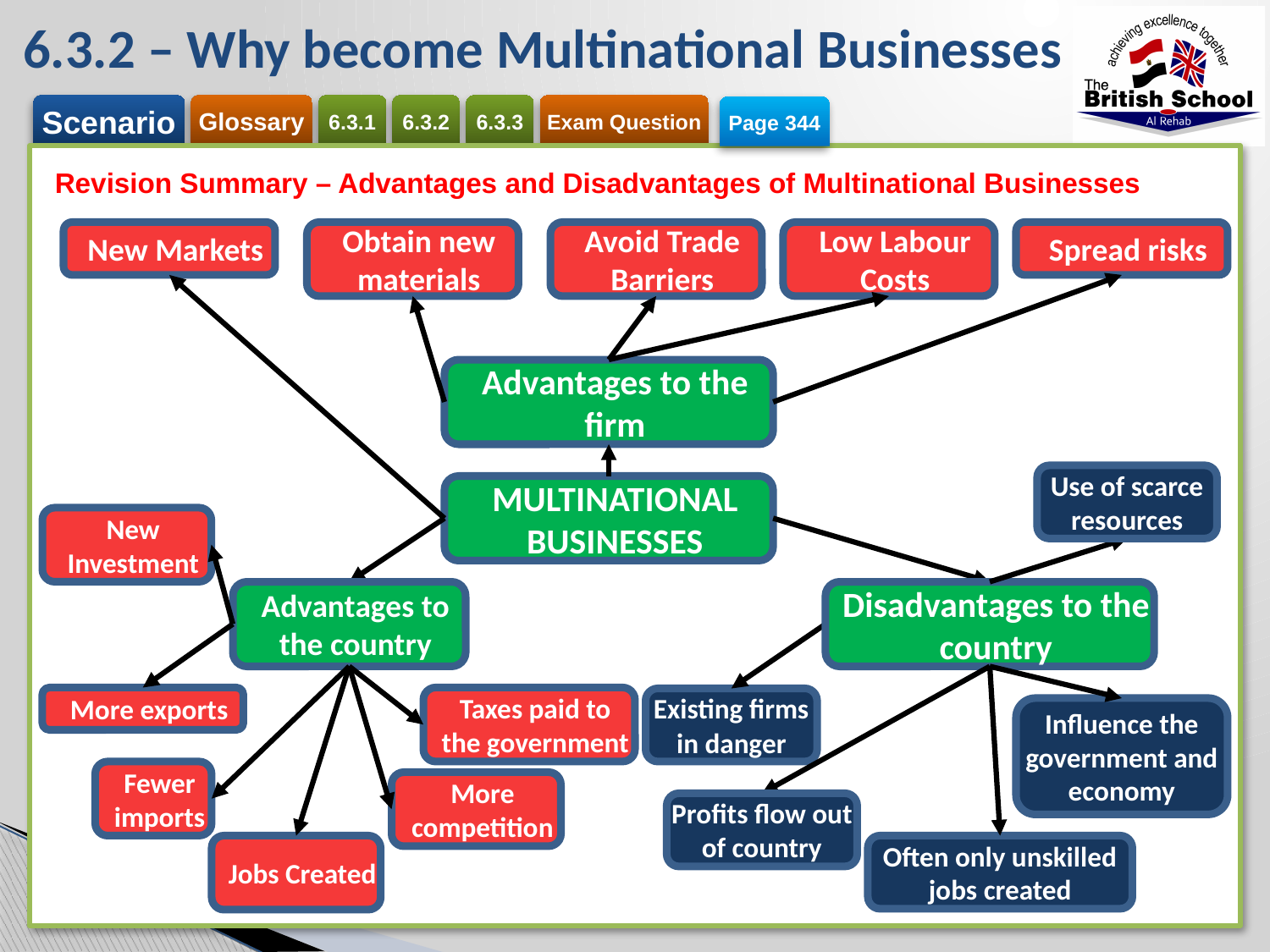

# 6.3.2 – Why become Multinational Businesses
Page 344
Revision Summary – Advantages and Disadvantages of Multinational Businesses
New Markets
Obtain new materials
Avoid Trade Barriers
Low Labour Costs
Spread risks
Advantages to the firm
Use of scarce resources
MULTINATIONAL BUSINESSES
New Investment
Advantages to the country
Disadvantages to the country
Existing firms in danger
More exports
Taxes paid to the government
Influence the government and economy
Fewer imports
More competition
Profits flow out of country
Jobs Created
Often only unskilled jobs created